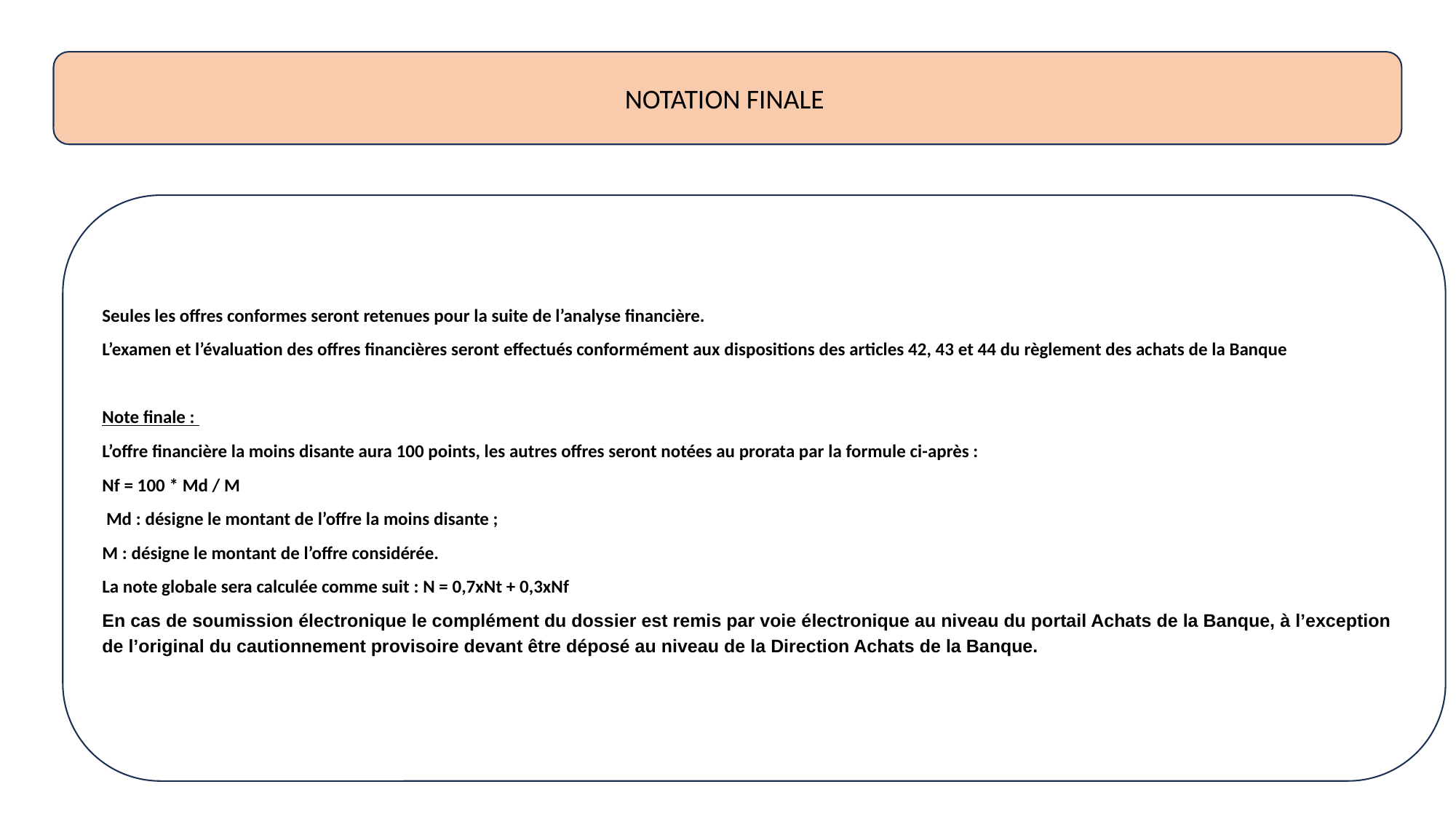

NOTATION FINALE
Seules les offres conformes seront retenues pour la suite de l’analyse financière.
L’examen et l’évaluation des offres financières seront effectués conformément aux dispositions des articles 42, 43 et 44 du règlement des achats de la Banque

Note finale :
L’offre financière la moins disante aura 100 points, les autres offres seront notées au prorata par la formule ci-après :
Nf = 100 * Md / M
 Md : désigne le montant de l’offre la moins disante ;
M : désigne le montant de l’offre considérée.
La note globale sera calculée comme suit : N = 0,7xNt + 0,3xNf
En cas de soumission électronique le complément du dossier est remis par voie électronique au niveau du portail Achats de la Banque, à l’exception de l’original du cautionnement provisoire devant être déposé au niveau de la Direction Achats de la Banque.